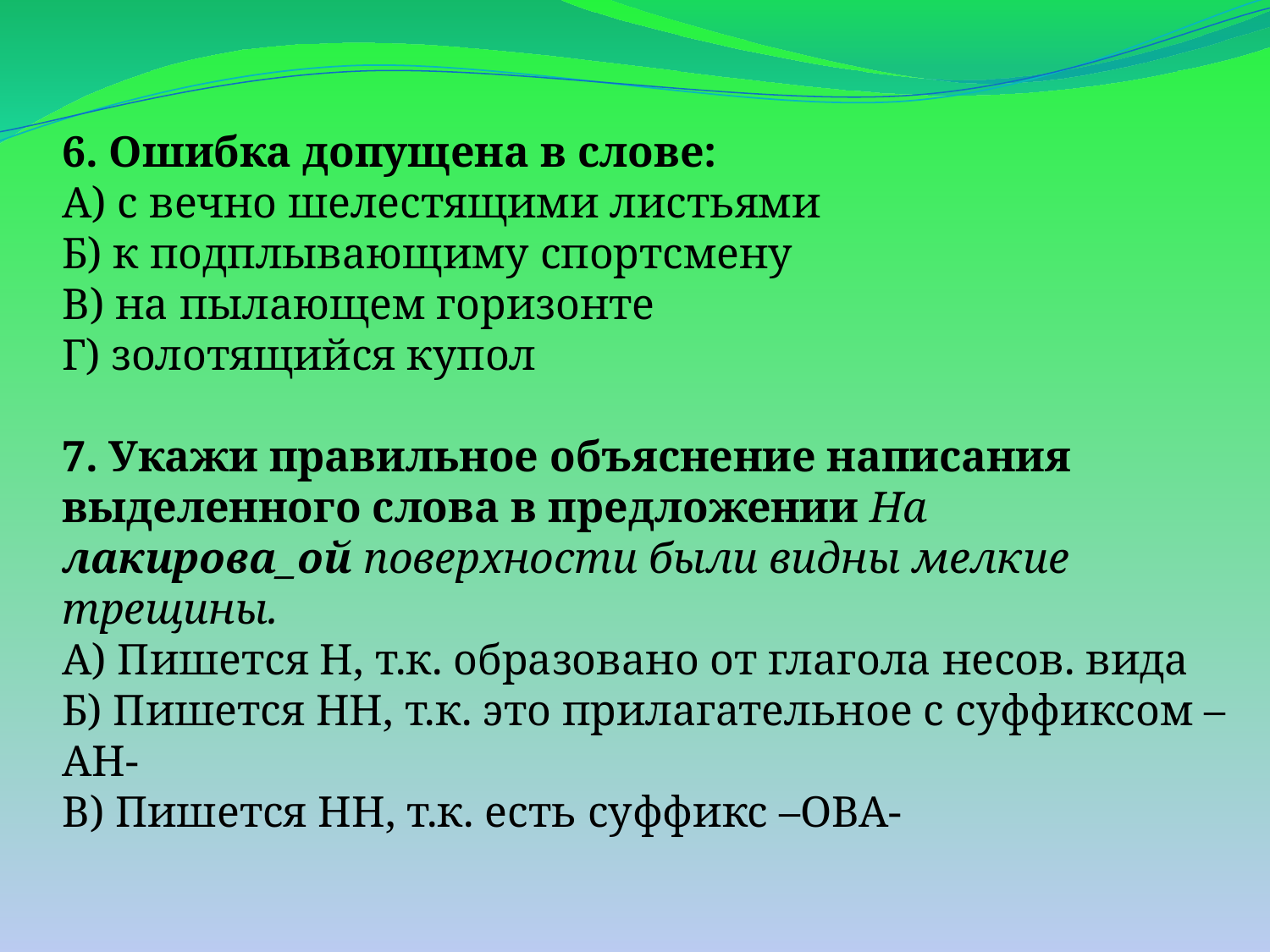

6. Ошибка допущена в слове:
А) с вечно шелестящими листьями
Б) к подплывающиму спортсмену
В) на пылающем горизонте
Г) золотящийся купол

7. Укажи правильное объяснение написания выделенного слова в предложении На лакирова_ой поверхности были видны мелкие трещины.
А) Пишется Н, т.к. образовано от глагола несов. вида
Б) Пишется НН, т.к. это прилагательное с суффиксом –АН-
В) Пишется НН, т.к. есть суффикс –ОВА-